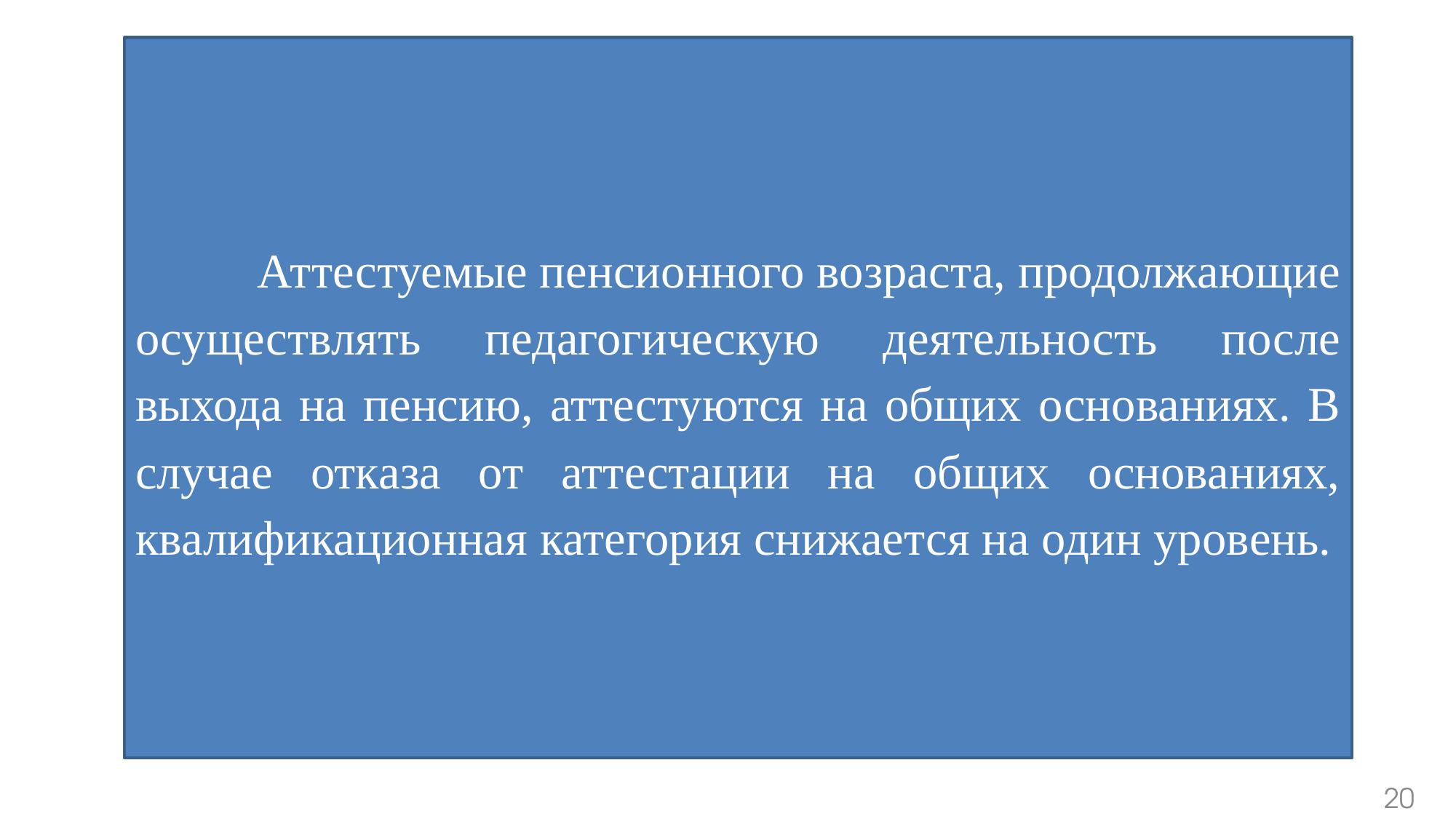

Аттестуемые пенсионного возраста, продолжающие осуществлять педагогическую деятельность после выхода на пенсию, аттестуются на общих основаниях. В случае отказа от аттестации на общих основаниях, квалификационная категория снижается на один уровень.
20